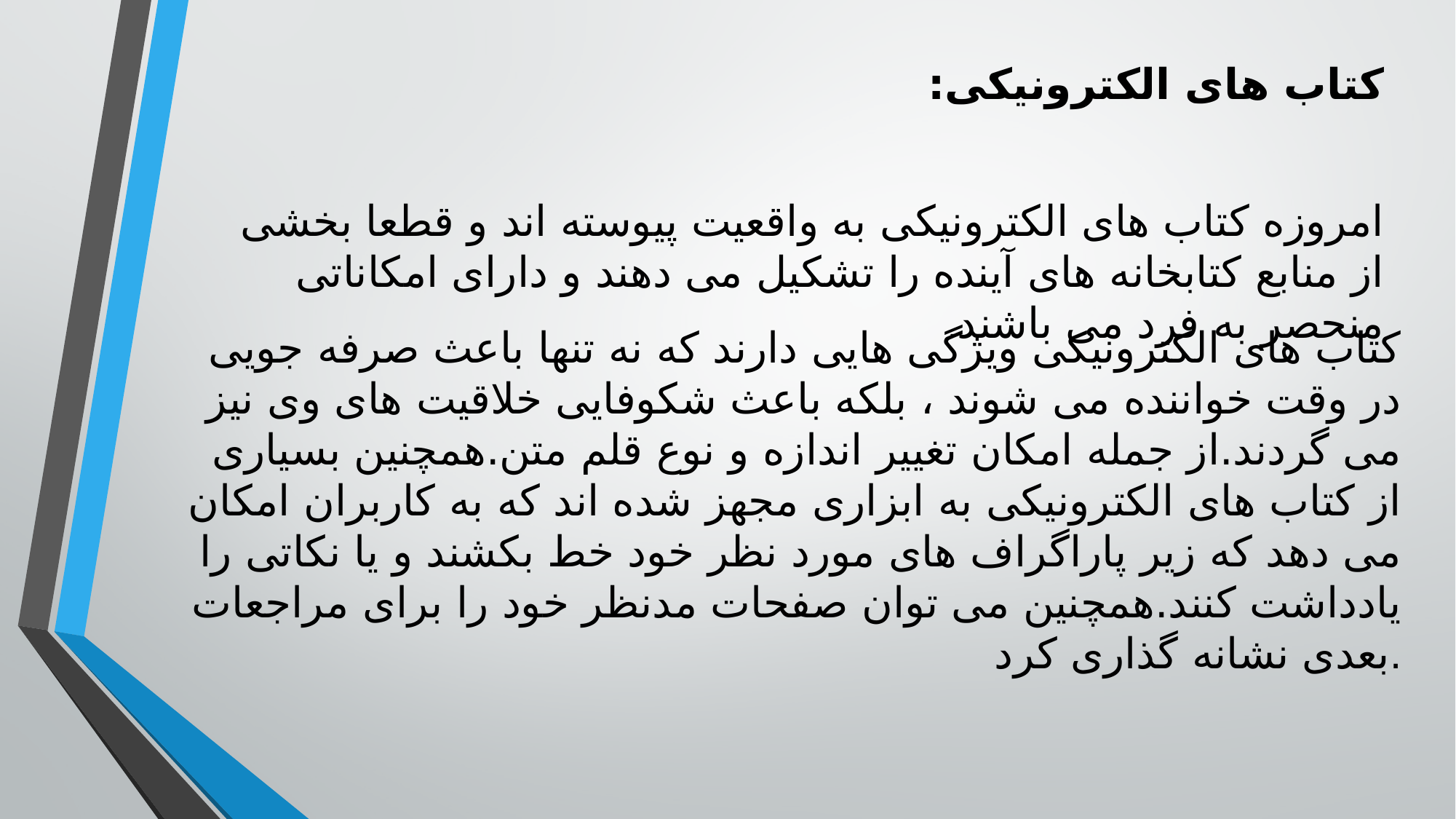

کتاب های الکترونیکی:

امروزه کتاب های الکترونیکی به واقعیت پیوسته اند و قطعا بخشی از منابع کتابخانه های آینده را تشکیل می دهند و دارای امکاناتی منحصر به فرد می باشند.

کتاب های الکترونیکی ویژگی هایی دارند که نه تنها باعث صرفه جویی در وقت خواننده می شوند ، بلکه باعث شکوفایی خلاقیت های وی نیز می گردند.از جمله امکان تغییر اندازه و نوع قلم متن.همچنین بسیاری از کتاب های الکترونیکی به ابزاری مجهز شده اند که به کاربران امکان می دهد که زیر پاراگراف های مورد نظر خود خط بکشند و یا نکاتی را یادداشت کنند.همچنین می توان صفحات مدنظر خود را برای مراجعات بعدی نشانه گذاری کرد.